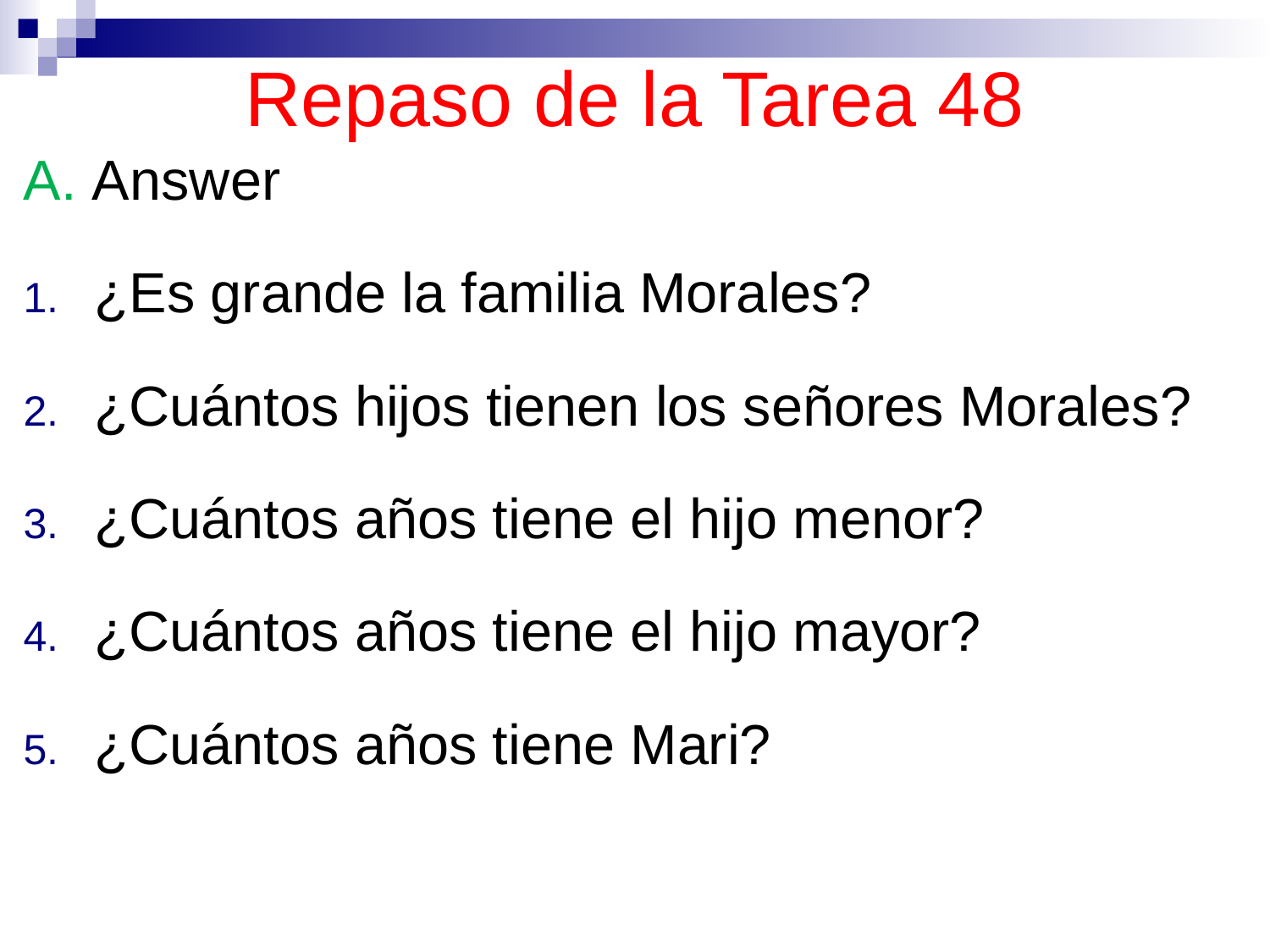

# Repaso de la Tarea 48
A. Answer
¿Es grande la familia Morales?
¿Cuántos hijos tienen los señores Morales?
¿Cuántos años tiene el hijo menor?
¿Cuántos años tiene el hijo mayor?
¿Cuántos años tiene Mari?